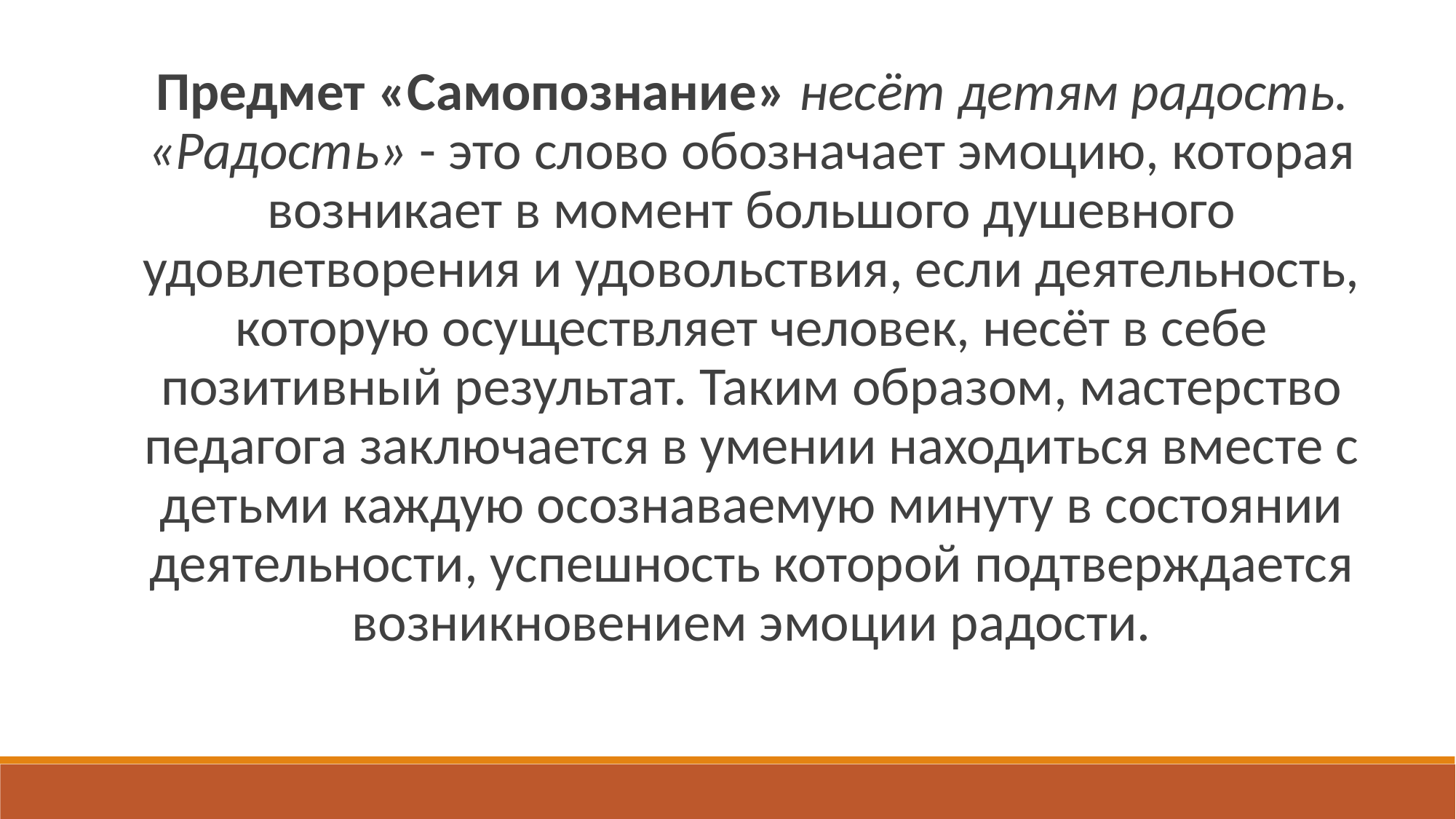

Предмет «Самопознание» несёт детям радость. «Радость» - это слово обозначает эмоцию, которая возникает в момент большого душевного удовлетворения и удовольствия, если деятельность, которую осуществляет человек, несёт в себе позитивный результат. Таким образом, мастерство педагога заключается в умении находиться вместе с детьми каждую осознаваемую минуту в состоянии деятельности, успешность которой подтверждается возникновением эмоции радости.